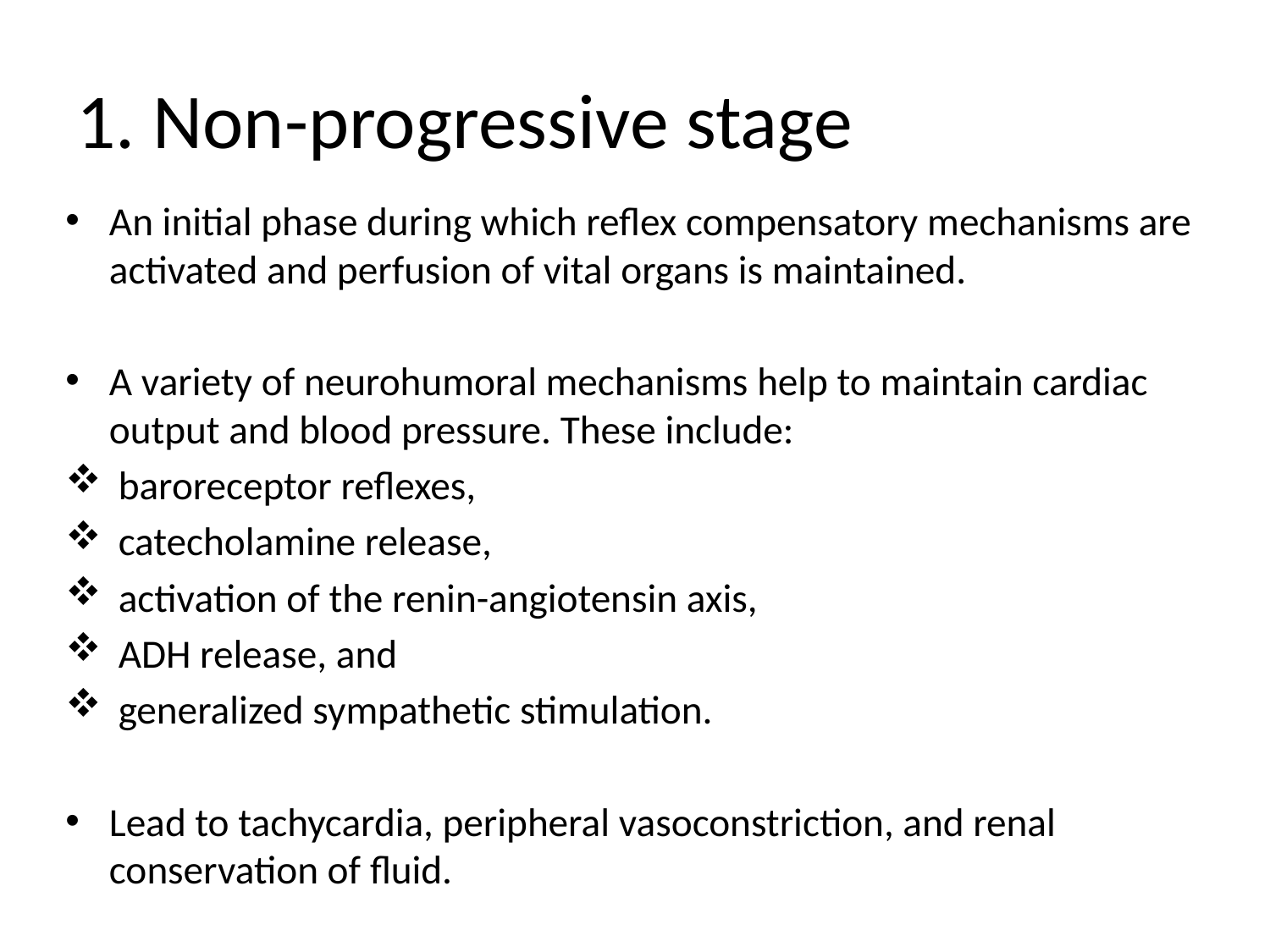

# 1. Non-progressive stage
An initial phase during which reflex compensatory mechanisms are activated and perfusion of vital organs is maintained.

A variety of neurohumoral mechanisms help to maintain cardiac output and blood pressure. These include:
 baroreceptor reflexes,
 catecholamine release,
 activation of the renin-angiotensin axis,
 ADH release, and
 generalized sympathetic stimulation.

Lead to tachycardia, peripheral vasoconstriction, and renal conservation of fluid.